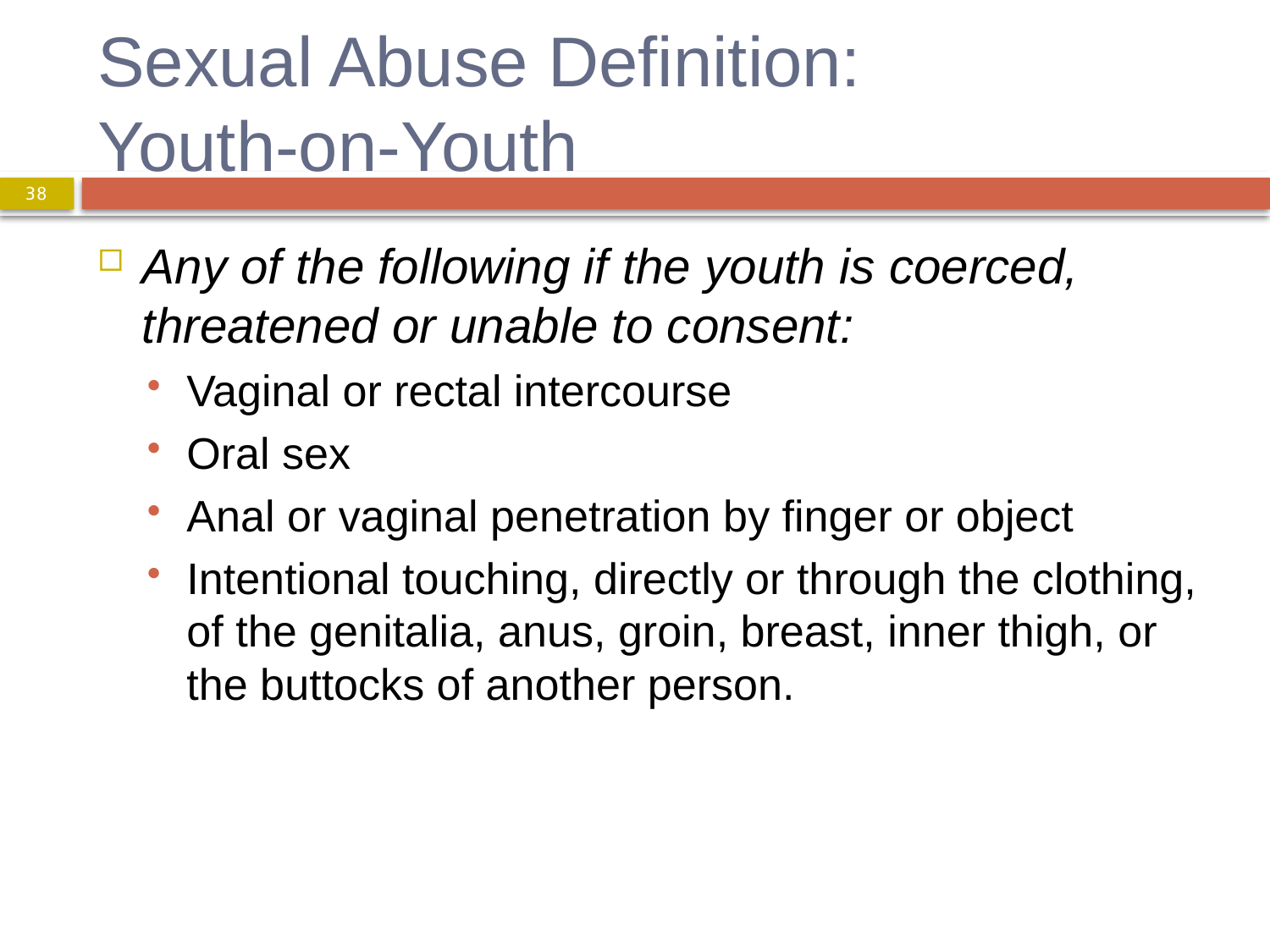

# Sexual Abuse Definition: Youth-on-Youth
38
Any of the following if the youth is coerced, threatened or unable to consent:
Vaginal or rectal intercourse
Oral sex
Anal or vaginal penetration by finger or object
Intentional touching, directly or through the clothing, of the genitalia, anus, groin, breast, inner thigh, or the buttocks of another person.